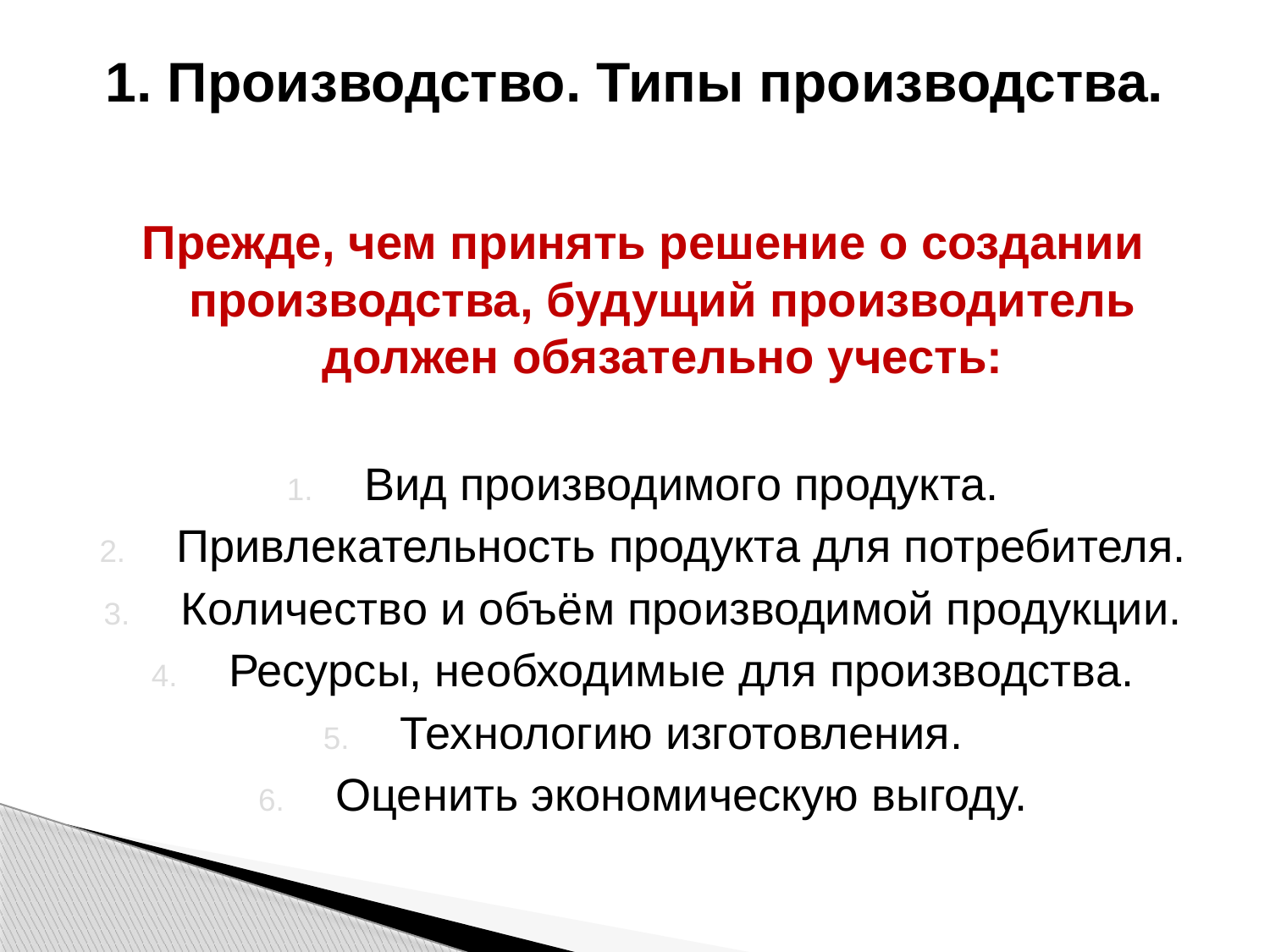

# 1. Производство. Типы производства.
Прежде, чем принять решение о создании производства, будущий производитель должен обязательно учесть:

Вид производимого продукта.
Привлекательность продукта для потребителя.
Количество и объём производимой продукции.
Ресурсы, необходимые для производства.
Технологию изготовления.
Оценить экономическую выгоду.